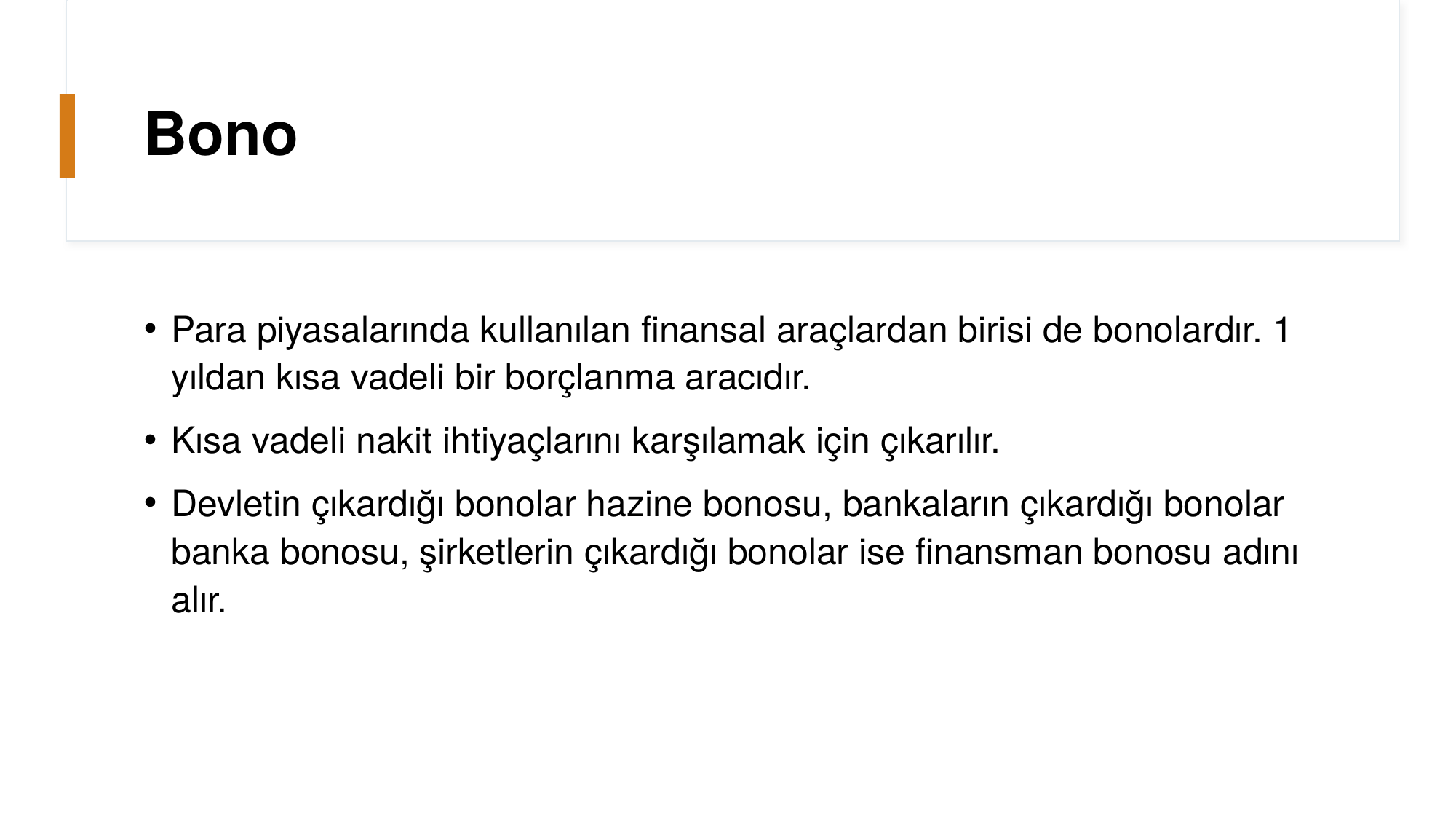

# Bono
Para piyasalarında kullanılan finansal araçlardan birisi de bonolardır. 1 yıldan kısa vadeli bir borçlanma aracıdır.
Kısa vadeli nakit ihtiyaçlarını karşılamak için çıkarılır.
Devletin çıkardığı bonolar hazine bonosu, bankaların çıkardığı bonolar banka bonosu, şirketlerin çıkardığı bonolar ise finansman bonosu adını alır.